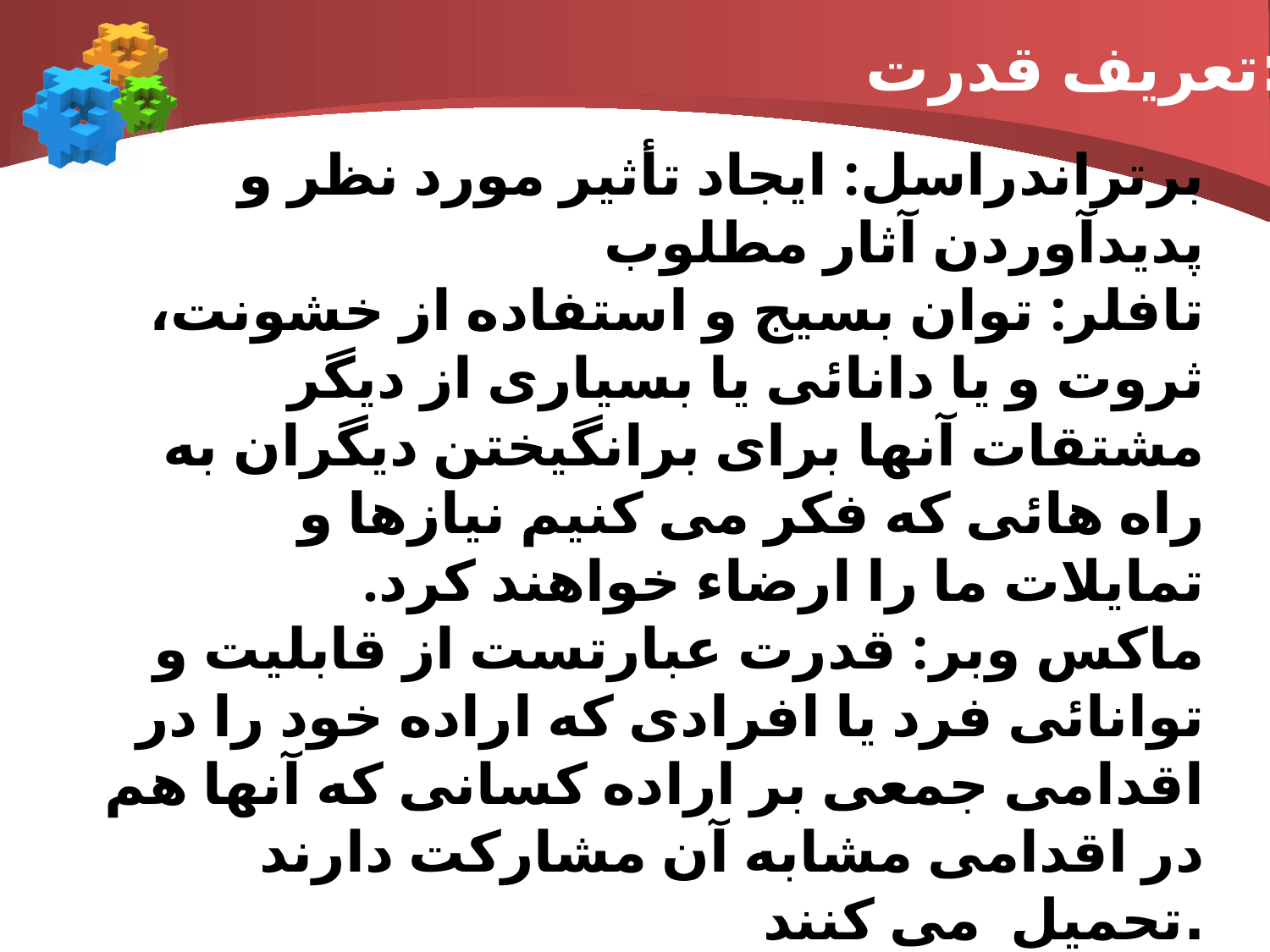

تعریف قدرت:
# برتراندراسل: ایجاد تأثیر مورد نظر و پدیدآوردن آثار مطلوب تافلر: توان بسیج و استفاده از خشونت، ثروت و یا دانائی یا بسیاری از دیگر مشتقات آنها برای برانگیختن دیگران به راه هائی که فکر می کنیم نیازها و تمایلات ما را ارضاء خواهند کرد. ماکس وبر: قدرت عبارتست از قابلیت و توانائی فرد یا افرادی که اراده خود را در اقدامی جمعی بر اراده کسانی که آنها هم در اقدامی مشابه آن مشارکت دارند تحمیل  می کنند.